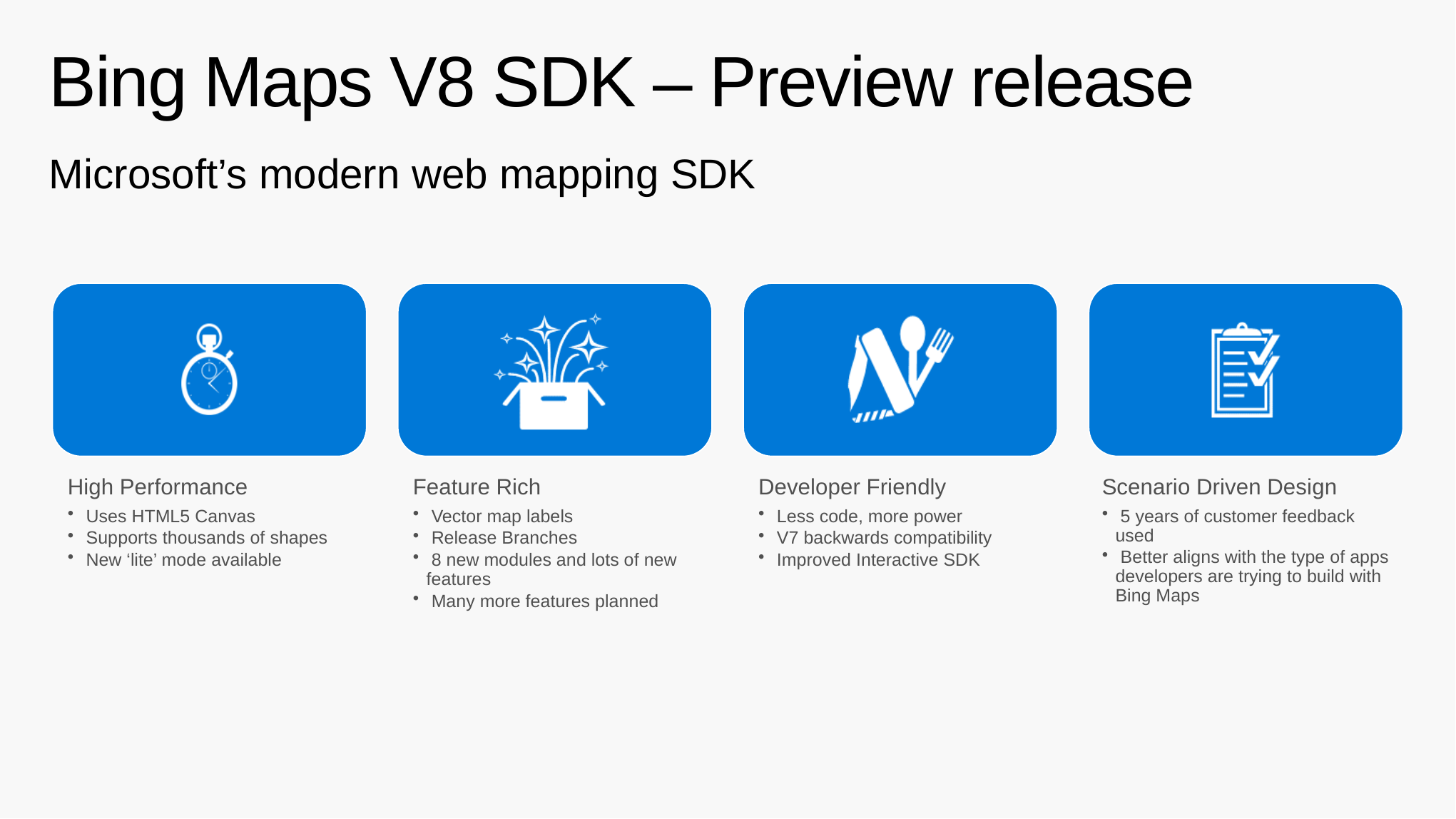

# Bing Maps V8 SDK – Preview release
Microsoft’s modern web mapping SDK
High Performance
 Uses HTML5 Canvas
 Supports thousands of shapes
 New ‘lite’ mode available
Feature Rich
 Vector map labels
 Release Branches
 8 new modules and lots of new features
 Many more features planned
Developer Friendly
 Less code, more power
 V7 backwards compatibility
 Improved Interactive SDK
Scenario Driven Design
 5 years of customer feedback used
 Better aligns with the type of apps developers are trying to build with Bing Maps